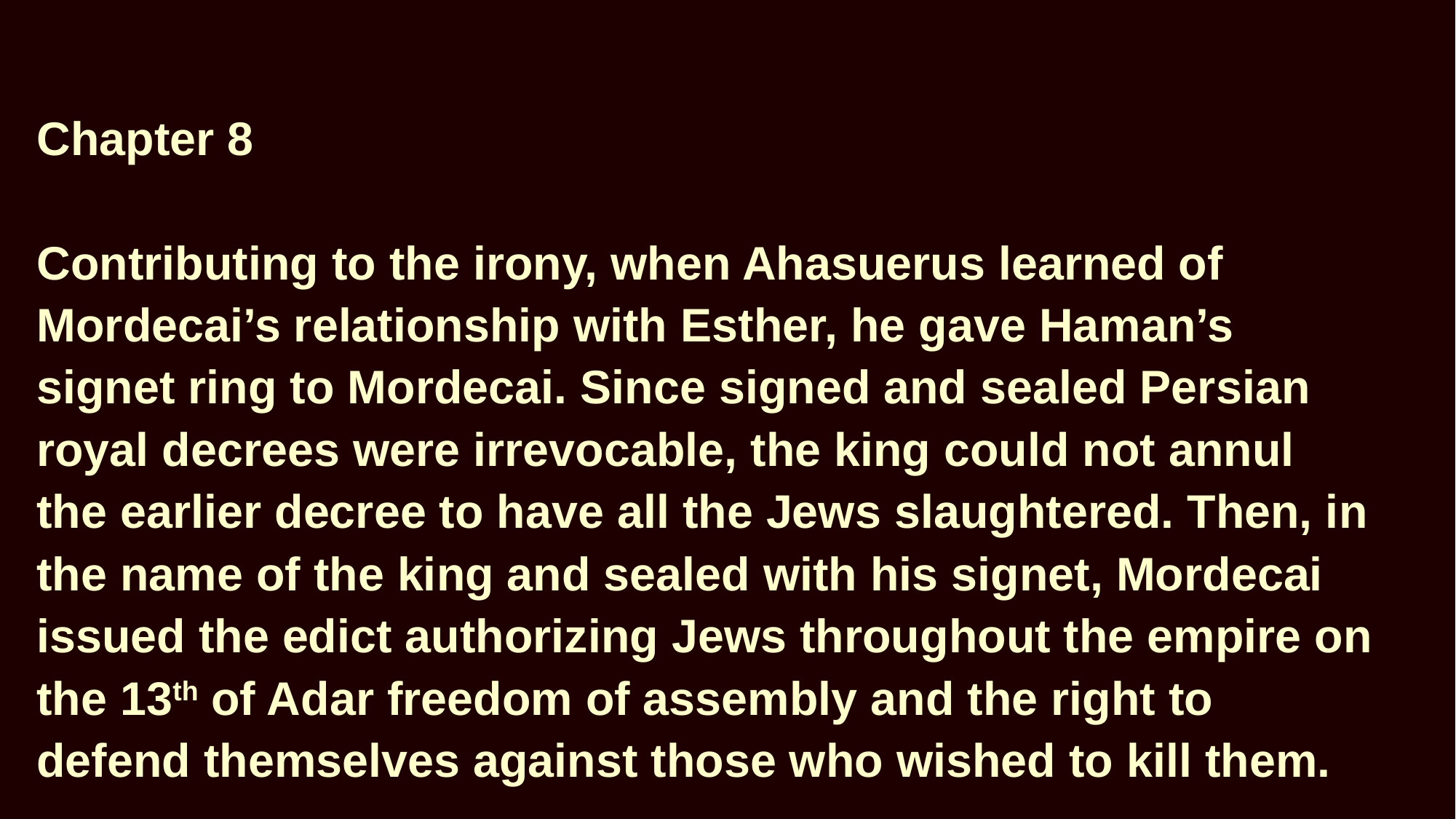

Chapter 8

Contributing to the irony, when Ahasuerus learned of Mordecai’s relationship with Esther, he gave Haman’s signet ring to Mordecai. Since signed and sealed Persian royal decrees were irrevocable, the king could not annul the earlier decree to have all the Jews slaughtered. Then, in the name of the king and sealed with his signet, Mordecai issued the edict authorizing Jews throughout the empire on the 13th of Adar freedom of assembly and the right to defend themselves against those who wished to kill them.